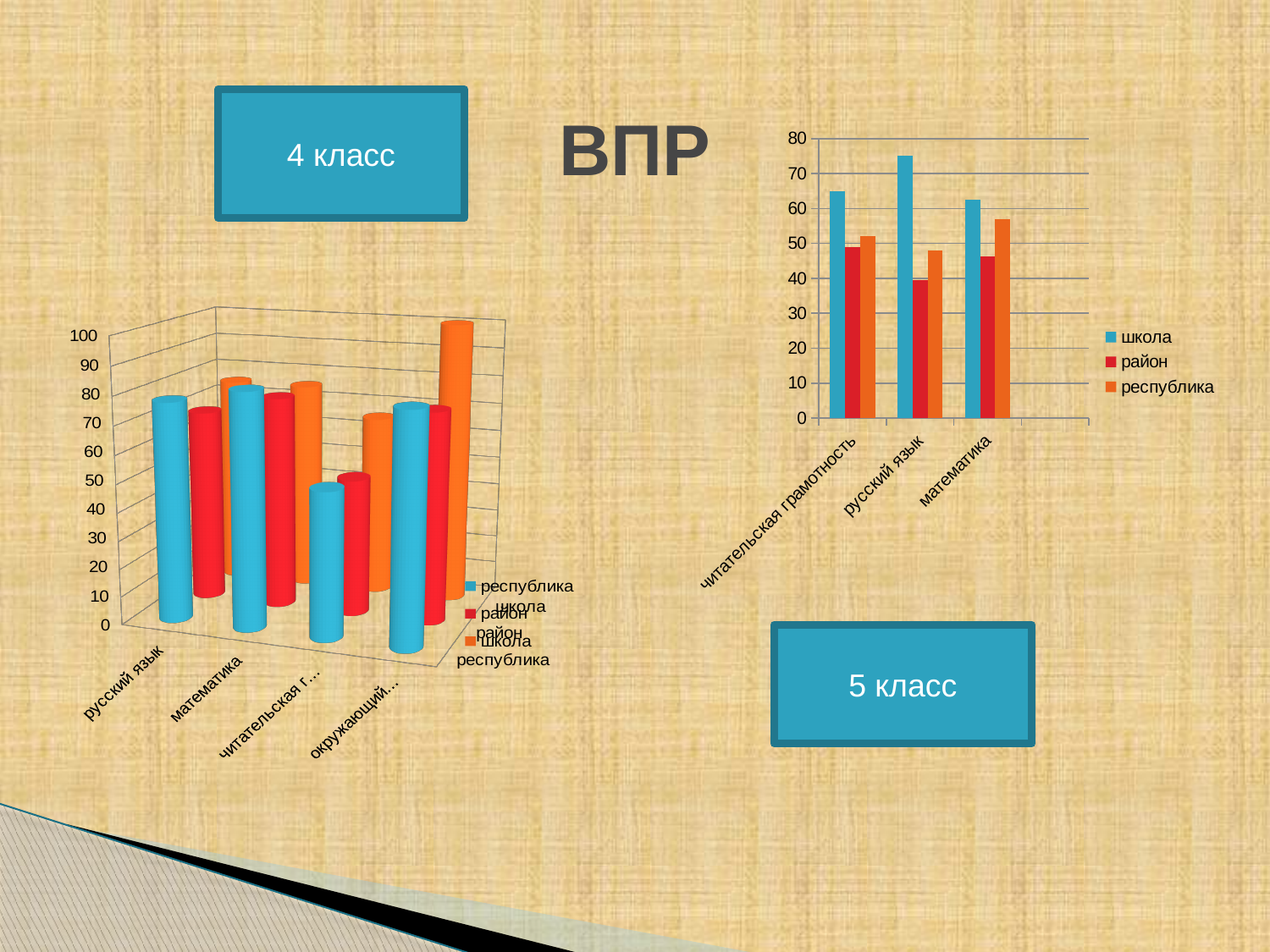

# ВПР
4 класс

### Chart

| Category | школа | район | республика |
|---|---|---|---|
| читательская грамотность | 65.0 | 48.949999999999996 | 52.0 |
| русский язык | 75.0 | 39.6 | 48.0 |
| математика | 62.5 | 46.3 | 57.0 |

[unsupported chart]

5 класс